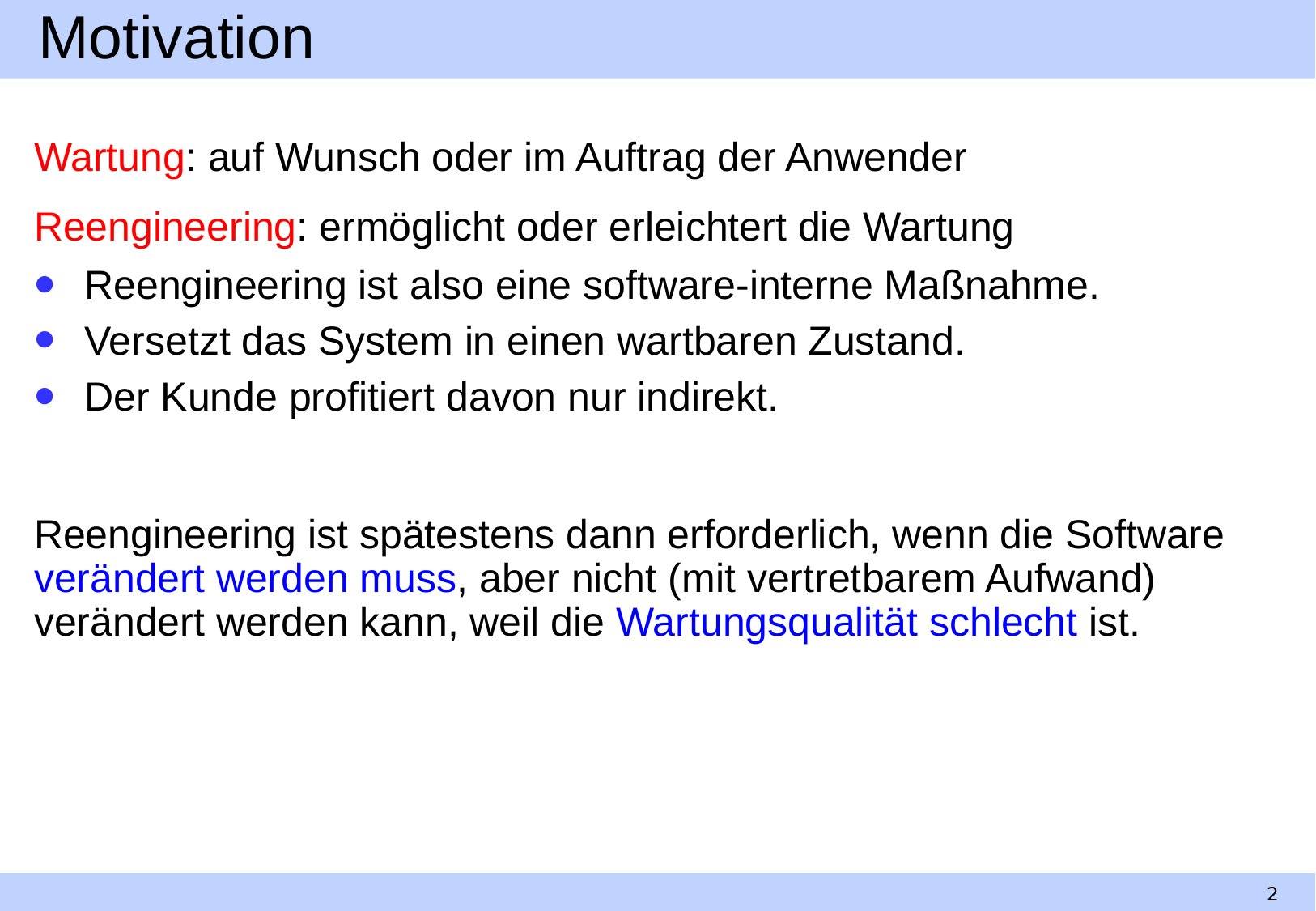

# Motivation
Wartung: auf Wunsch oder im Auftrag der Anwender
Reengineering: ermöglicht oder erleichtert die Wartung
Reengineering ist also eine software-interne Maßnahme.
Versetzt das System in einen wartbaren Zustand.
Der Kunde profitiert davon nur indirekt.

Reengineering ist spätestens dann erforderlich, wenn die Software verändert werden muss, aber nicht (mit vertretbarem Aufwand) verändert werden kann, weil die Wartungsqualität schlecht ist.

2